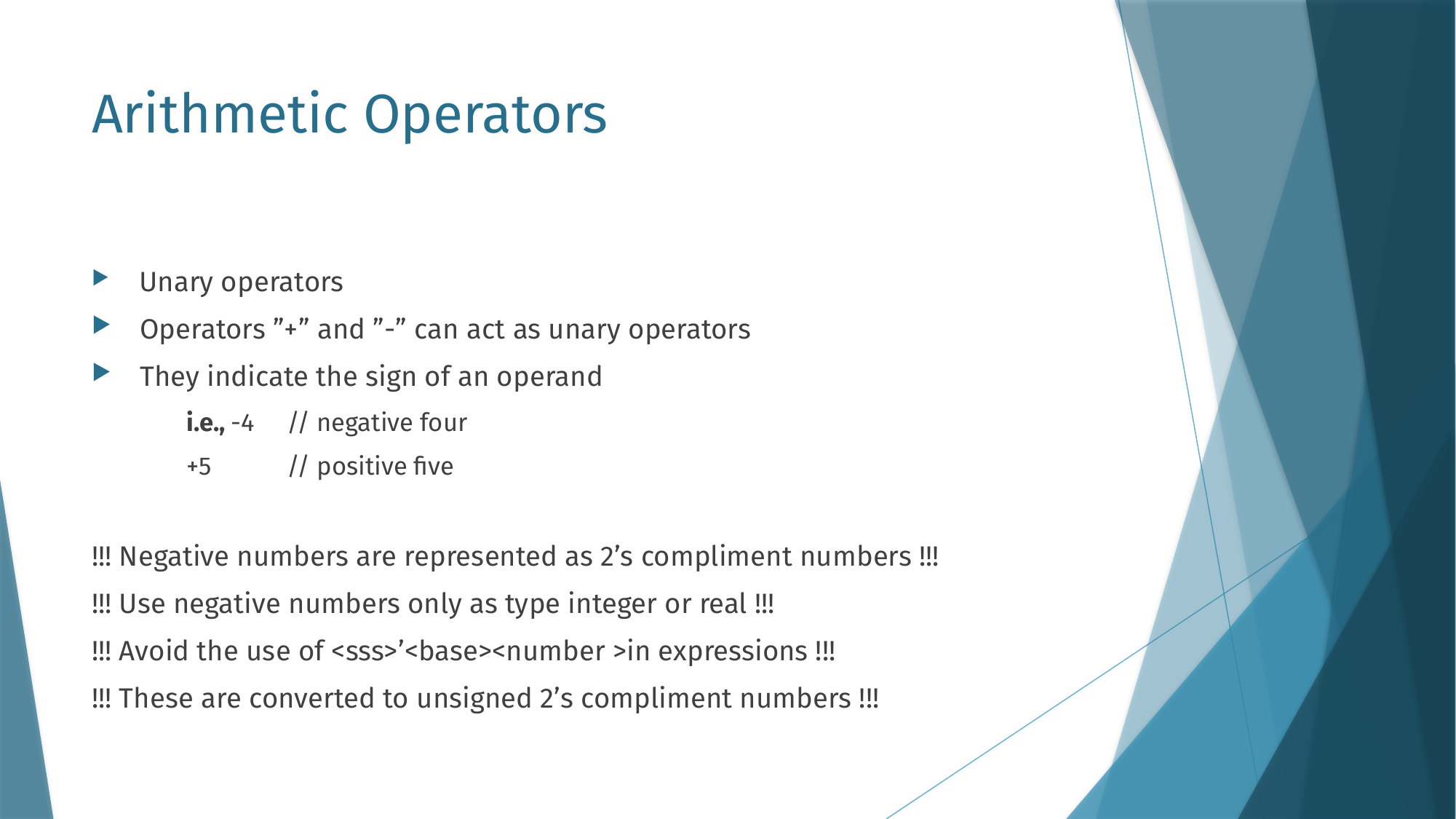

# Arithmetic Operators
 Unary operators
 Operators ”+” and ”-” can act as unary operators
 They indicate the sign of an operand
i.e., -4 	// negative four
		+5 	// positive five

!!! Negative numbers are represented as 2’s compliment numbers !!!
!!! Use negative numbers only as type integer or real !!!
!!! Avoid the use of <sss>’<base><number >in expressions !!!
!!! These are converted to unsigned 2’s compliment numbers !!!